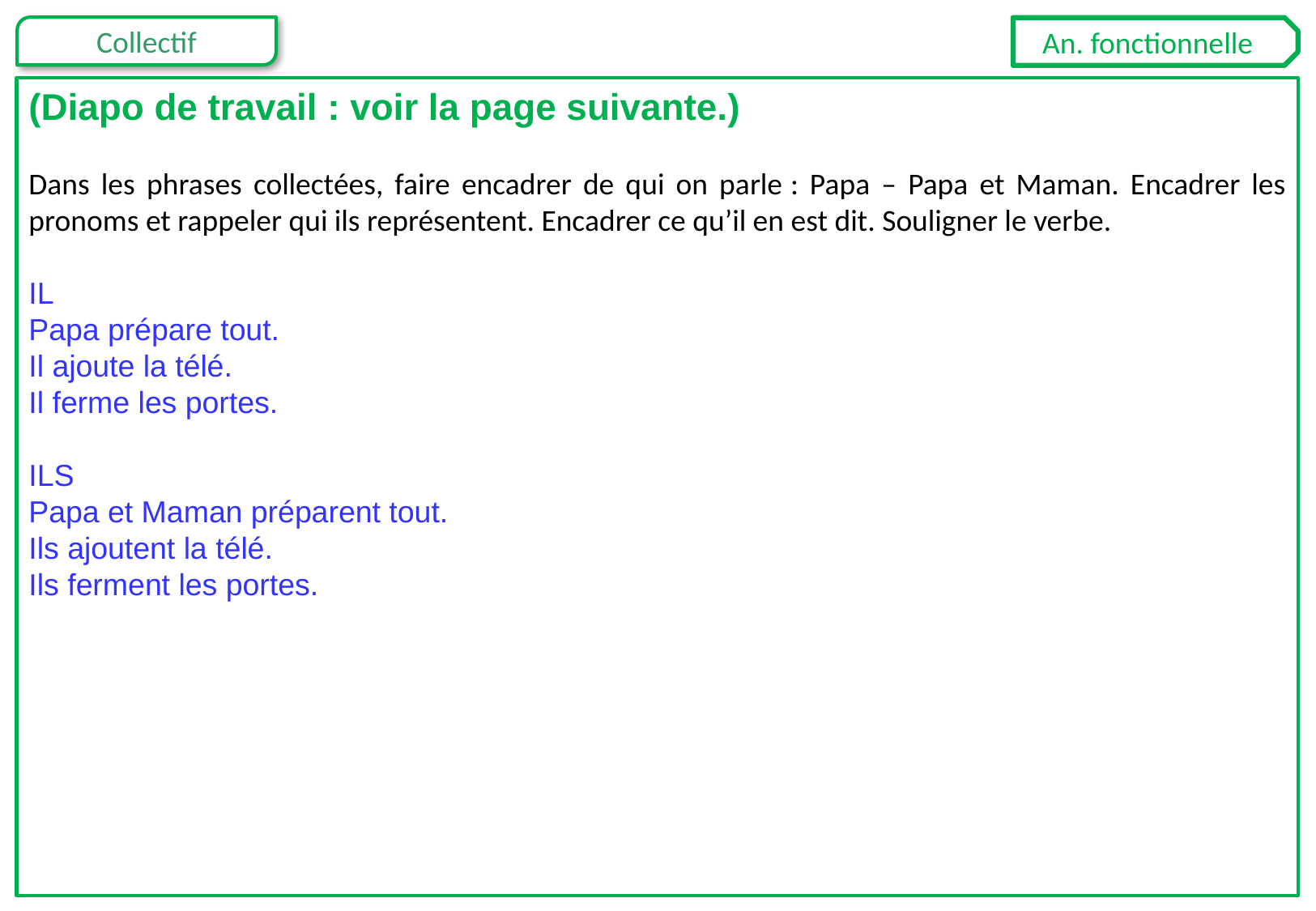

An. fonctionnelle
(Diapo de travail : voir la page suivante.)

Dans les phrases collectées, faire encadrer de qui on parle : Papa – Papa et Maman. Encadrer les pronoms et rappeler qui ils représentent. Encadrer ce qu’il en est dit. Souligner le verbe.

IL
Papa prépare tout.
Il ajoute la télé.
Il ferme les portes.

ILS
Papa et Maman préparent tout.
Ils ajoutent la télé.
Ils ferment les portes.